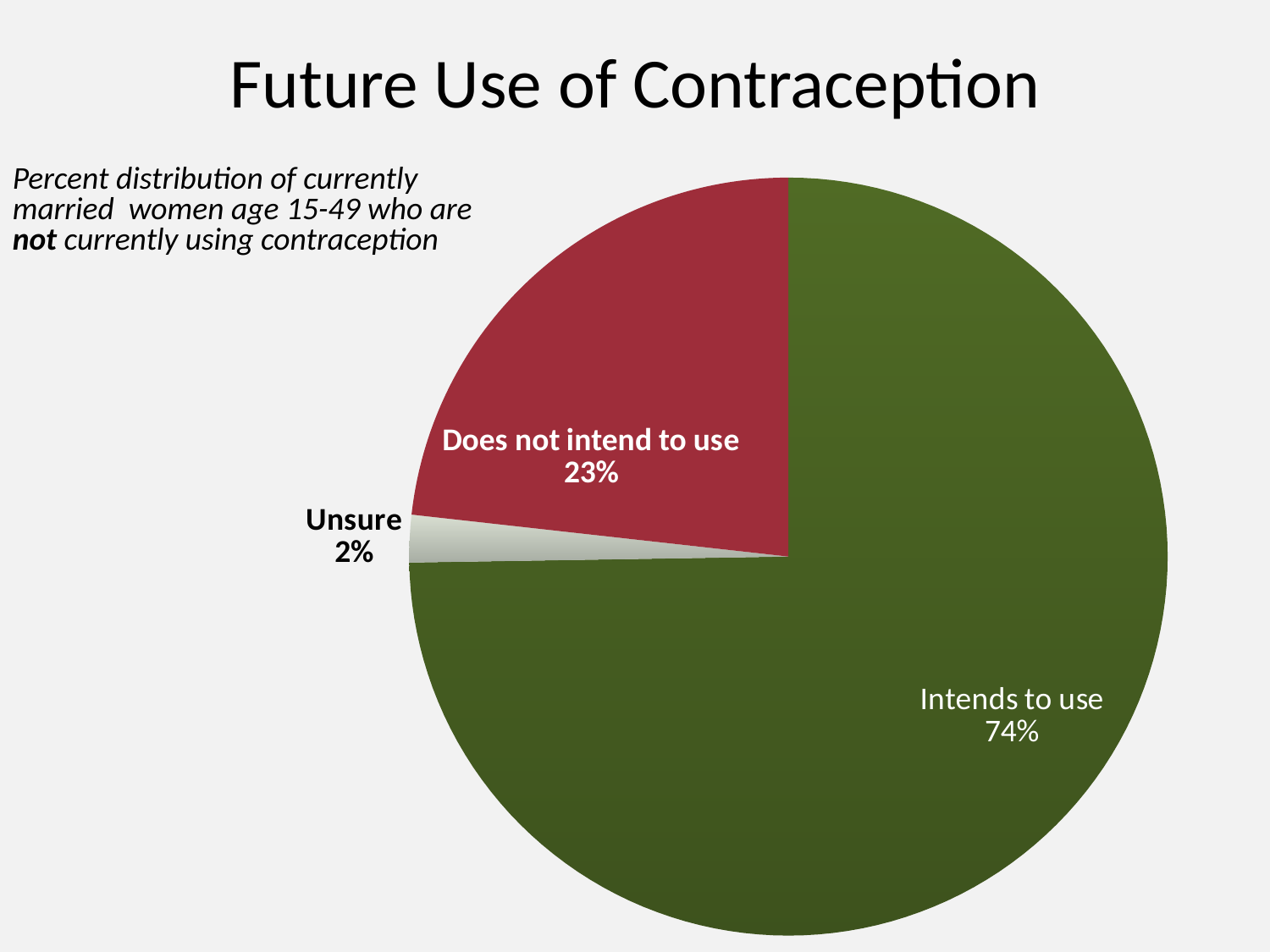

# Future Use of Contraception

### Chart

| Category | Sales |
|---|---|
| Intends to use | 74.0 |
| Unsure | 2.0 |
| Does not intend to use | 23.0 |
Percent distribution of currently married  women age 15-49 who are not currently using contraception